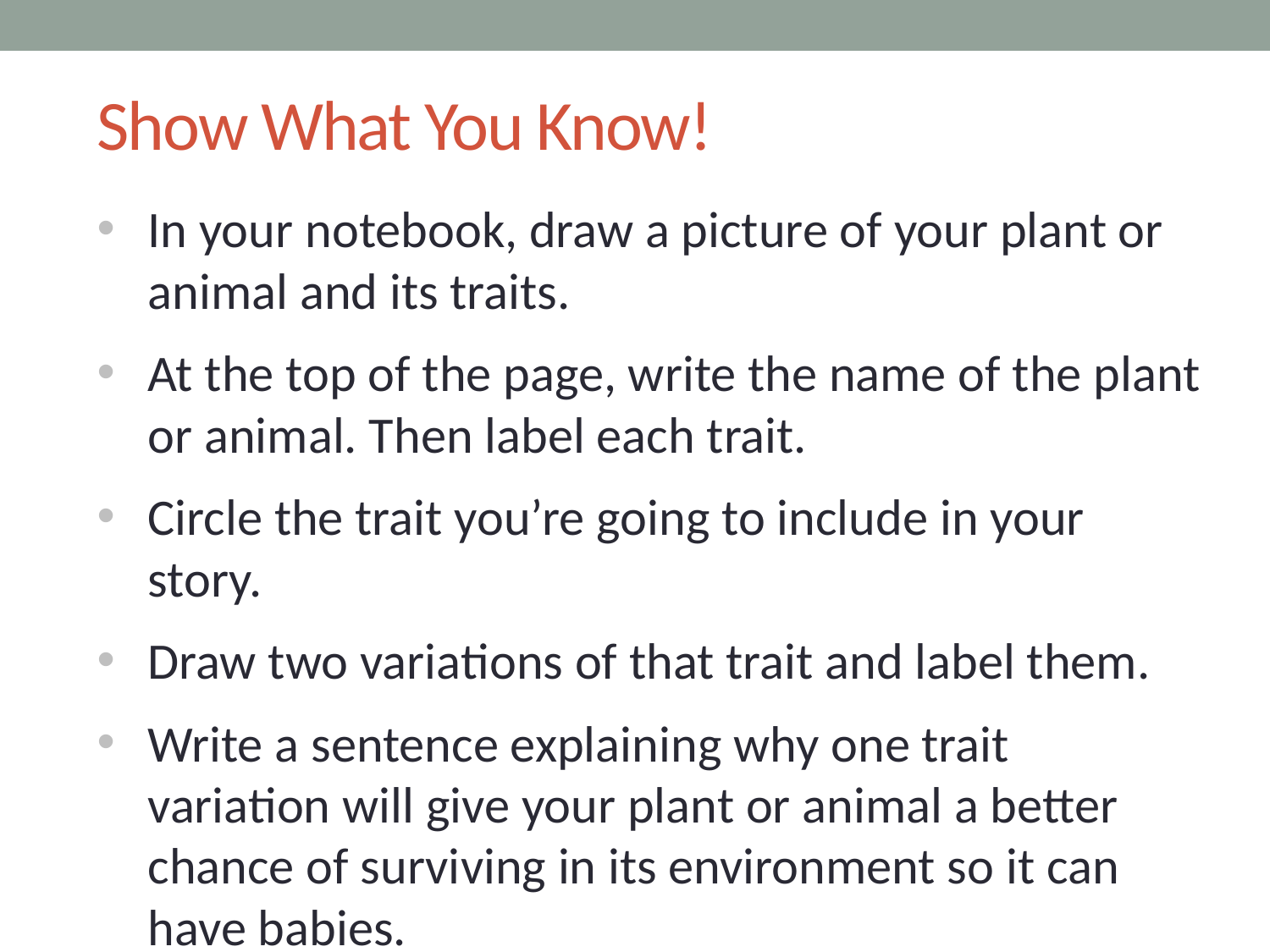

# Show What You Know!
In your notebook, draw a picture of your plant or animal and its traits.
At the top of the page, write the name of the plant or animal. Then label each trait.
Circle the trait you’re going to include in your story.
Draw two variations of that trait and label them.
Write a sentence explaining why one trait variation will give your plant or animal a better chance of surviving in its environment so it can have babies.